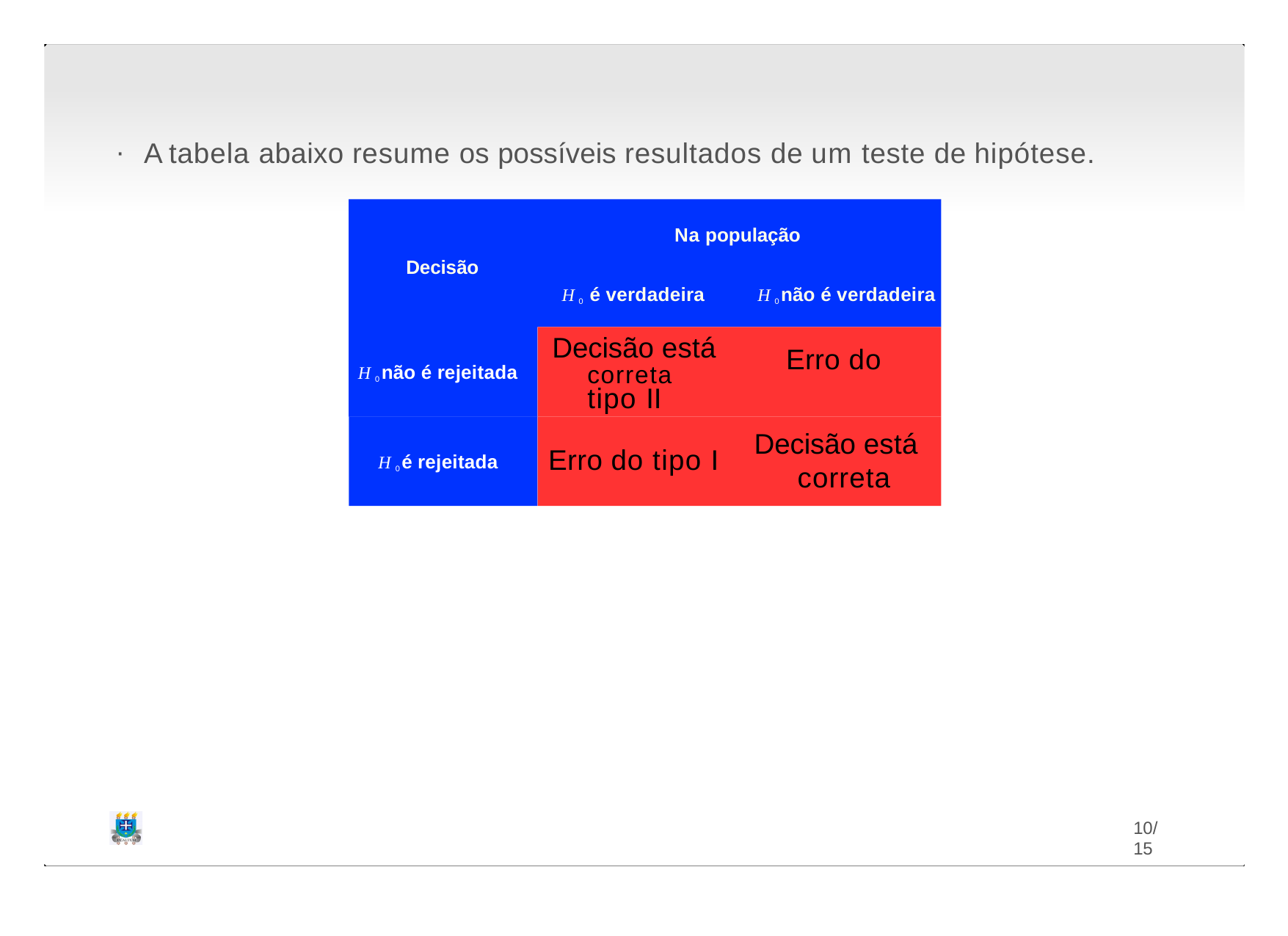

A tabela abaixo resume os possíveis resultados de um teste de hipótese.

Na população
Decisão

H 0   é verdadeira	H 0 não é verdadeira

Decisão está
correta	Erro do tipo II
H 0 não é rejeitada
Decisão está  correta
Erro do tipo I
H 0 é rejeitada

10/ 15